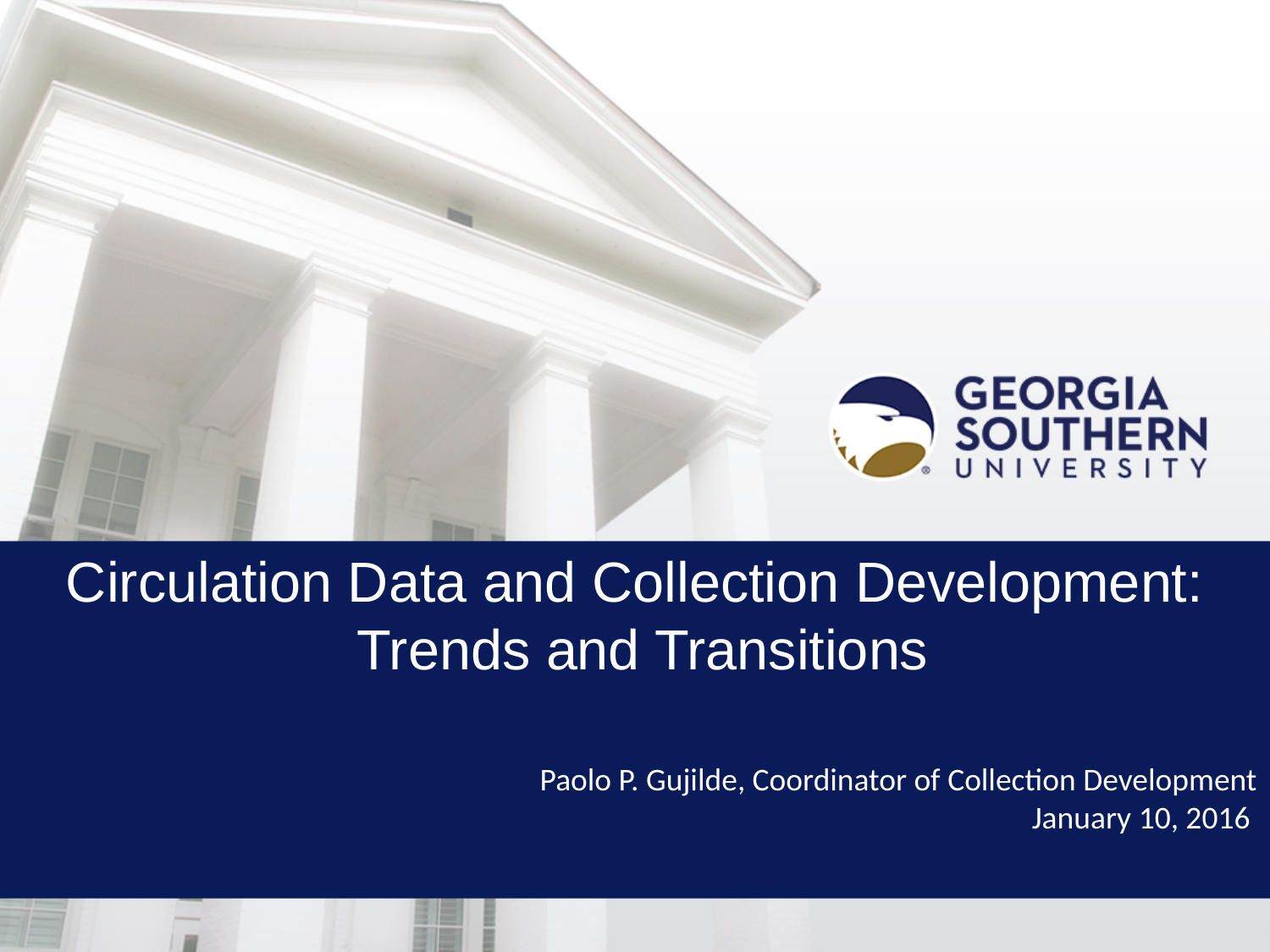

Circulation Data and Collection Development:
 Trends and Transitions
Paolo P. Gujilde, Coordinator of Collection Development
January 10, 2016